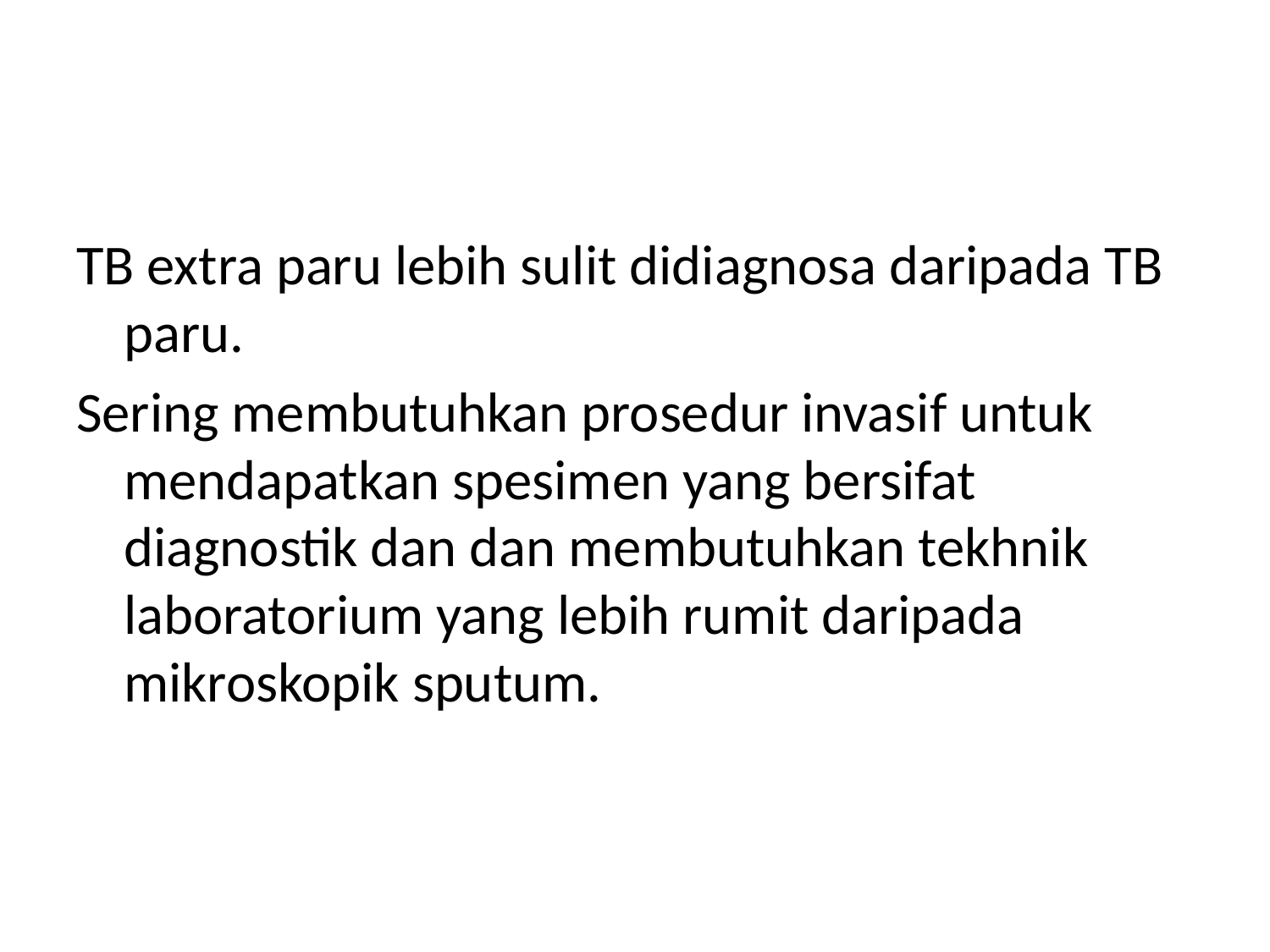

#
TB extra paru lebih sulit didiagnosa daripada TB paru.
Sering membutuhkan prosedur invasif untuk mendapatkan spesimen yang bersifat diagnostik dan dan membutuhkan tekhnik laboratorium yang lebih rumit daripada mikroskopik sputum.